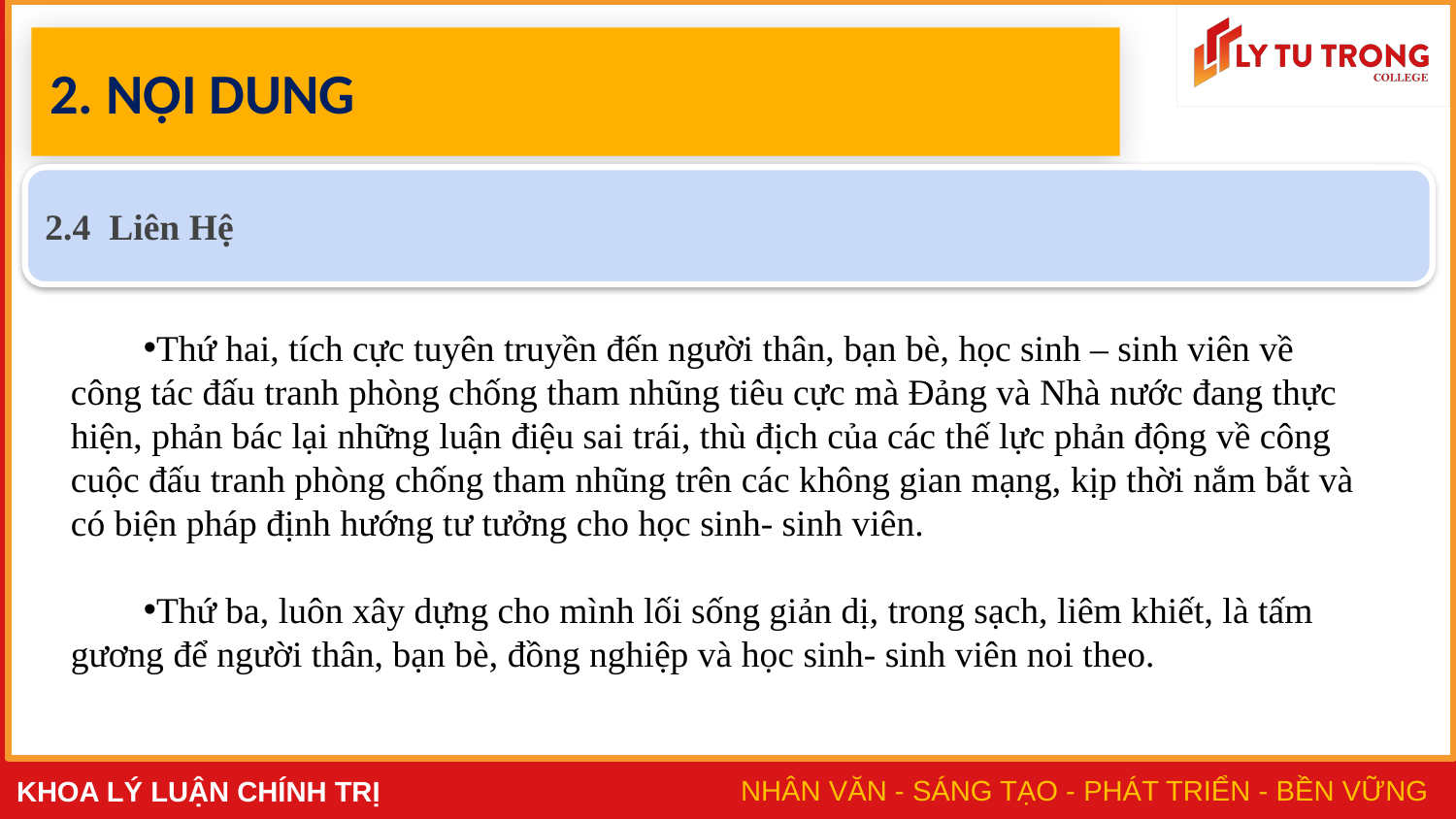

# 2. NỘI DUNG
2.4  Liên Hệ

Thứ hai, tích cực tuyên truyền đến người thân, bạn bè, học sinh – sinh viên về công tác đấu tranh phòng chống tham nhũng tiêu cực mà Đảng và Nhà nước đang thực hiện, phản bác lại những luận điệu sai trái, thù địch của các thế lực phản động về công cuộc đấu tranh phòng chống tham nhũng trên các không gian mạng, kịp thời nắm bắt và có biện pháp định hướng tư tưởng cho học sinh- sinh viên.

Thứ ba, luôn xây dựng cho mình lối sống giản dị, trong sạch, liêm khiết, là tấm gương để người thân, bạn bè, đồng nghiệp và học sinh- sinh viên noi theo.